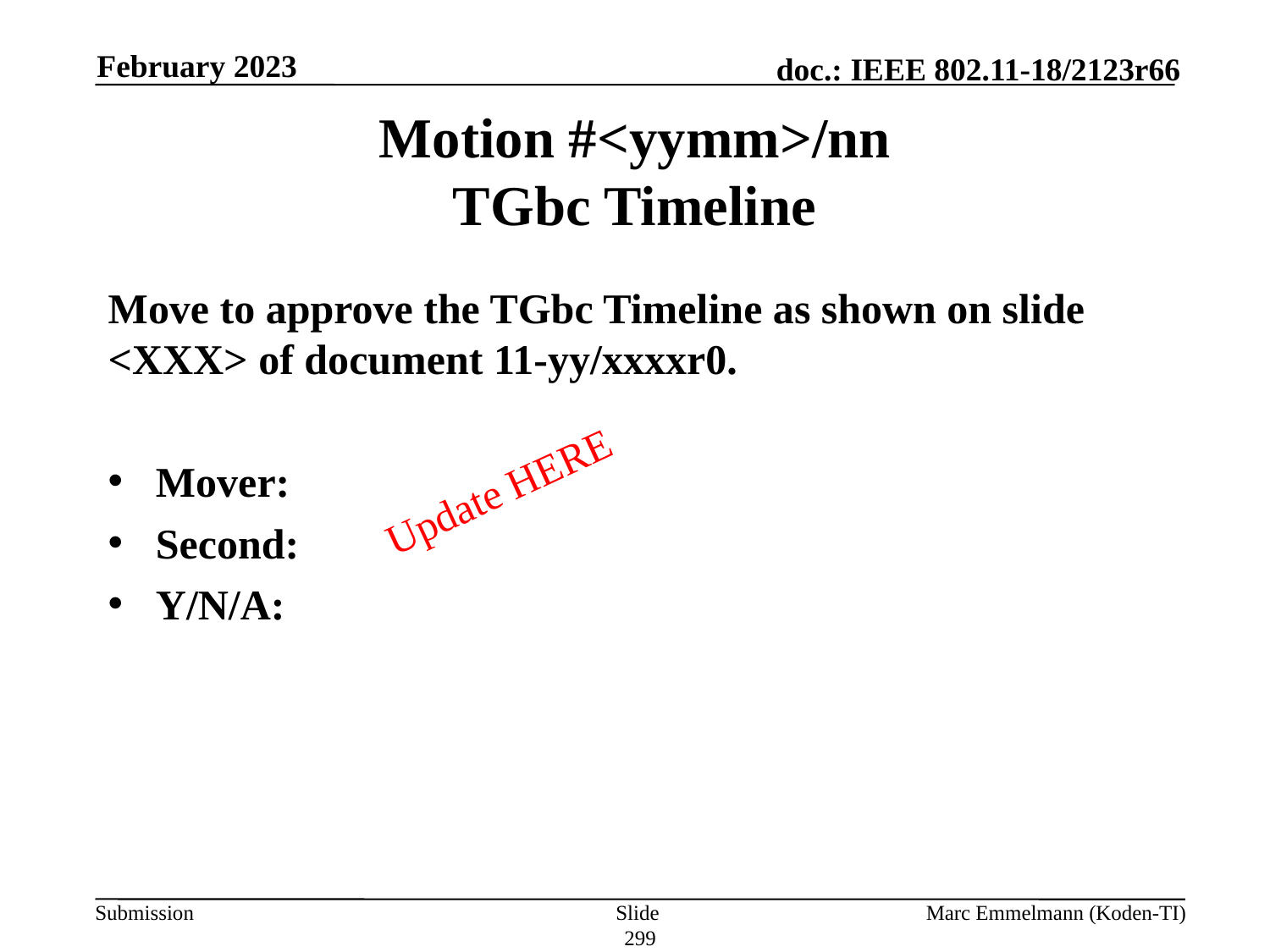

February 2023
# Motion #<yymm>/nn TGbc Timeline
Move to approve the TGbc Timeline as shown on slide <XXX> of document 11-yy/xxxxr0.

Mover:
Second:
Y/N/A:
Update HERE
Slide 299
Marc Emmelmann (Koden-TI)